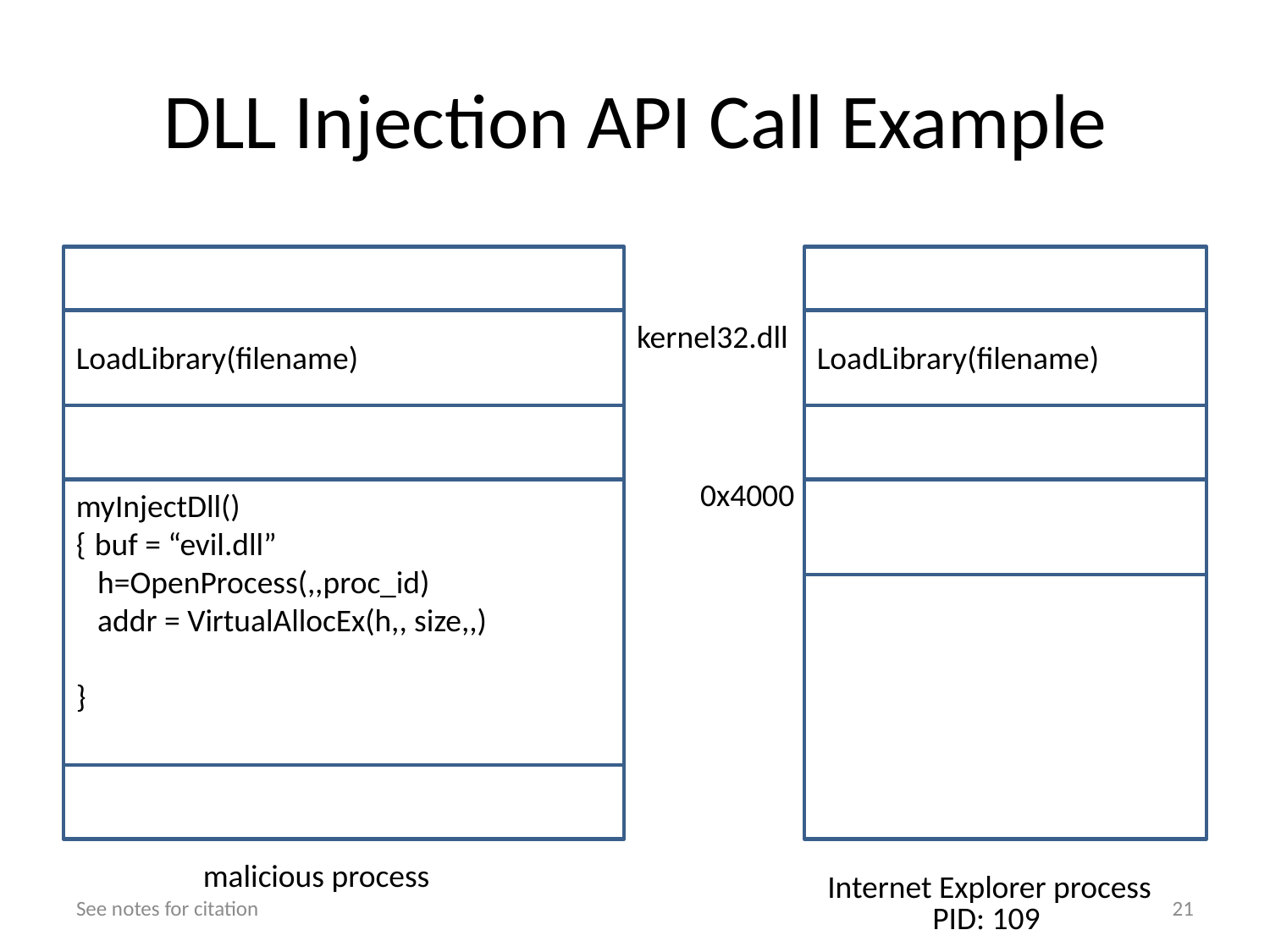

# DLL Injection API Call Example

LoadLibrary(filename)

kernel32.dll

LoadLibrary(filename)
0x4000
myInjectDll()
{
   h=OpenProcess(,,proc_id)
   addr = VirtualAllocEx(h,, size,,)

}

malicious process
Internet Explorer process
buf = “evil.dll”
PID: 109
See notes for citation
21